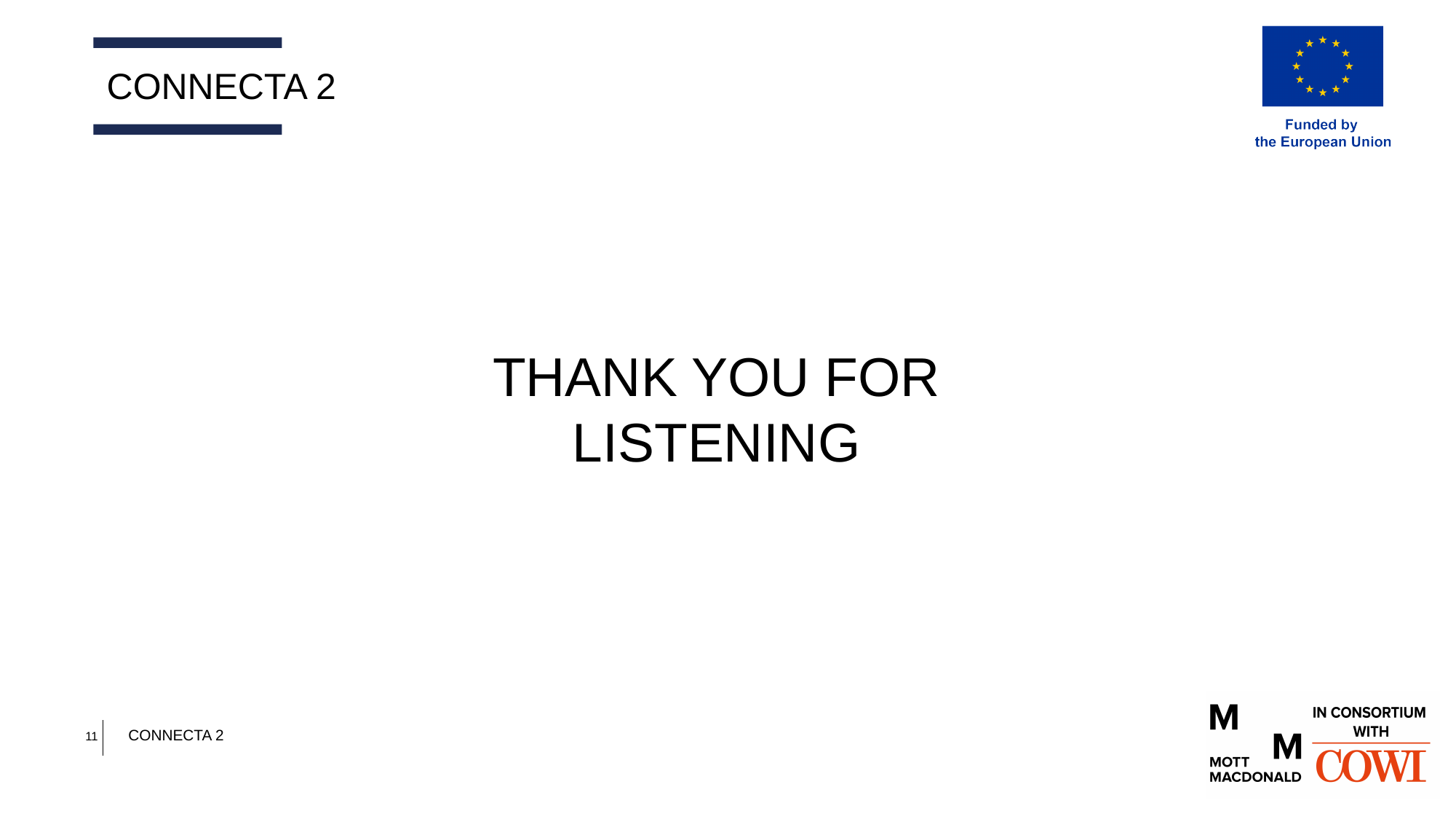

CONNECTA 2
THANK YOU FOR LISTENING
11
CONNECTA 2